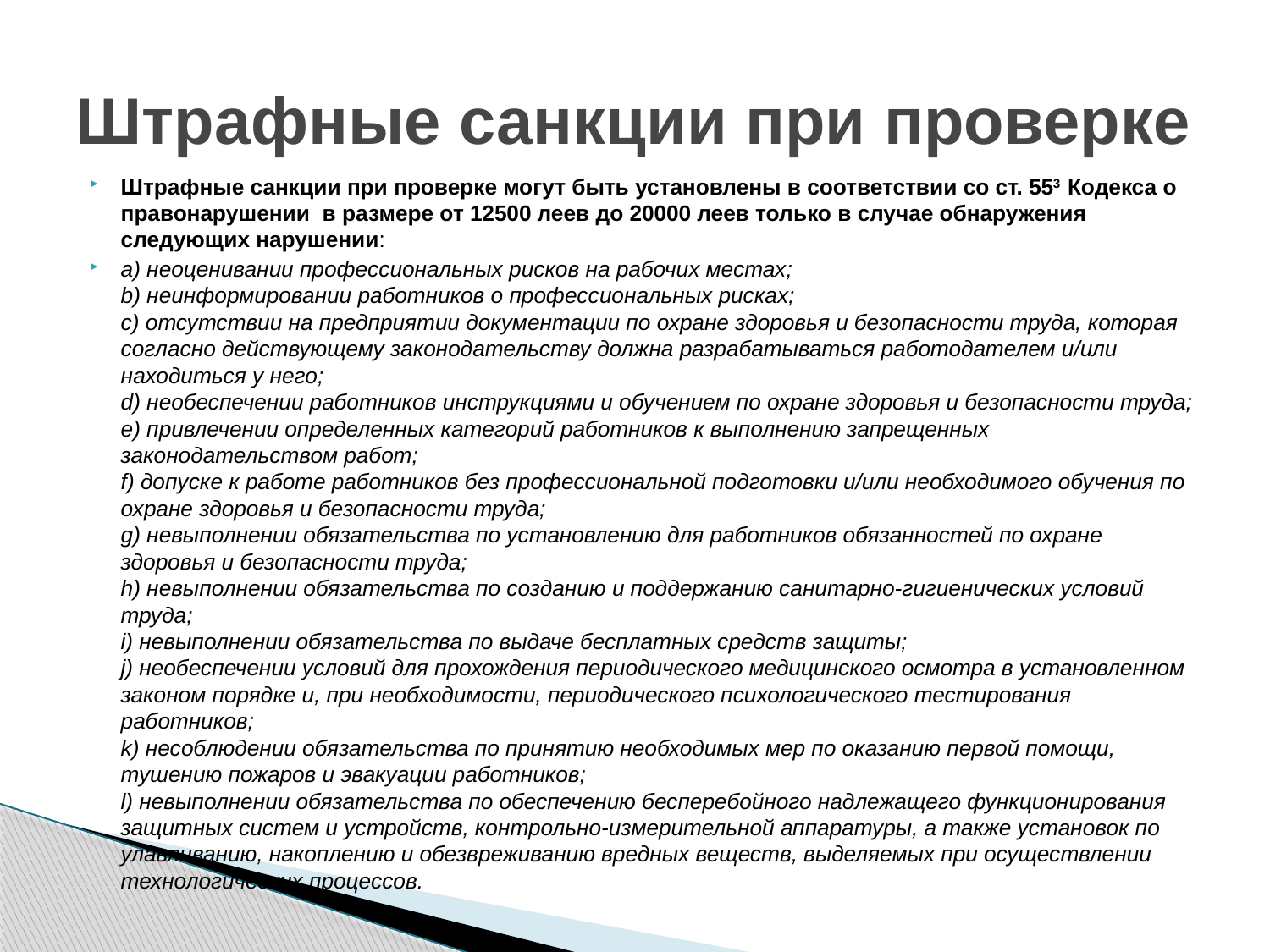

# Штрафные санкции при проверке
Штрафные санкции при проверке могут быть установлены в соответствии со ст. 553  Кодекса о правонарушении  в размере от 12500 леев до 20000 леев только в случае обнаружения следующих нарушении:
a) неоценивании профессиональных рисков на рабочих местах;
b) неинформировании работников о профессиональных рисках;
c) отсутствии на предприятии документации по охране здоровья и безопасности труда, которая согласно действующему законодательству должна разрабатываться работодателем и/или находиться у него;
d) необеспечении работников инструкциями и обучением по охране здоровья и безопасности труда;
e) привлечении определенных категорий работников к выполнению запрещенных законодательством работ;
f) допуске к работе работников без профессиональной подготовки и/или необходимого обучения по охране здоровья и безопасности труда;
g) невыполнении обязательства по установлению для работников обязанностей по охране здоровья и безопасности труда;
h) невыполнении обязательства по созданию и поддержанию санитарно-гигиенических условий труда;
i) невыполнении обязательства по выдаче бесплатных средств защиты;
j) необеспечении условий для прохождения периодического медицинского осмотра в установленном законом порядке и, при необходимости, периодического психологического тестирования работников;
k) несоблюдении обязательства по принятию необходимых мер по оказанию первой помощи, тушению пожаров и эвакуации работников;
l) невыполнении обязательства по обеспечению бесперебойного надлежащего функционирования защитных систем и устройств, контрольно-измерительной аппаратуры, а также установок по улавливанию, накоплению и обезвреживанию вредных веществ, выделяемых при осуществлении технологических процессов.